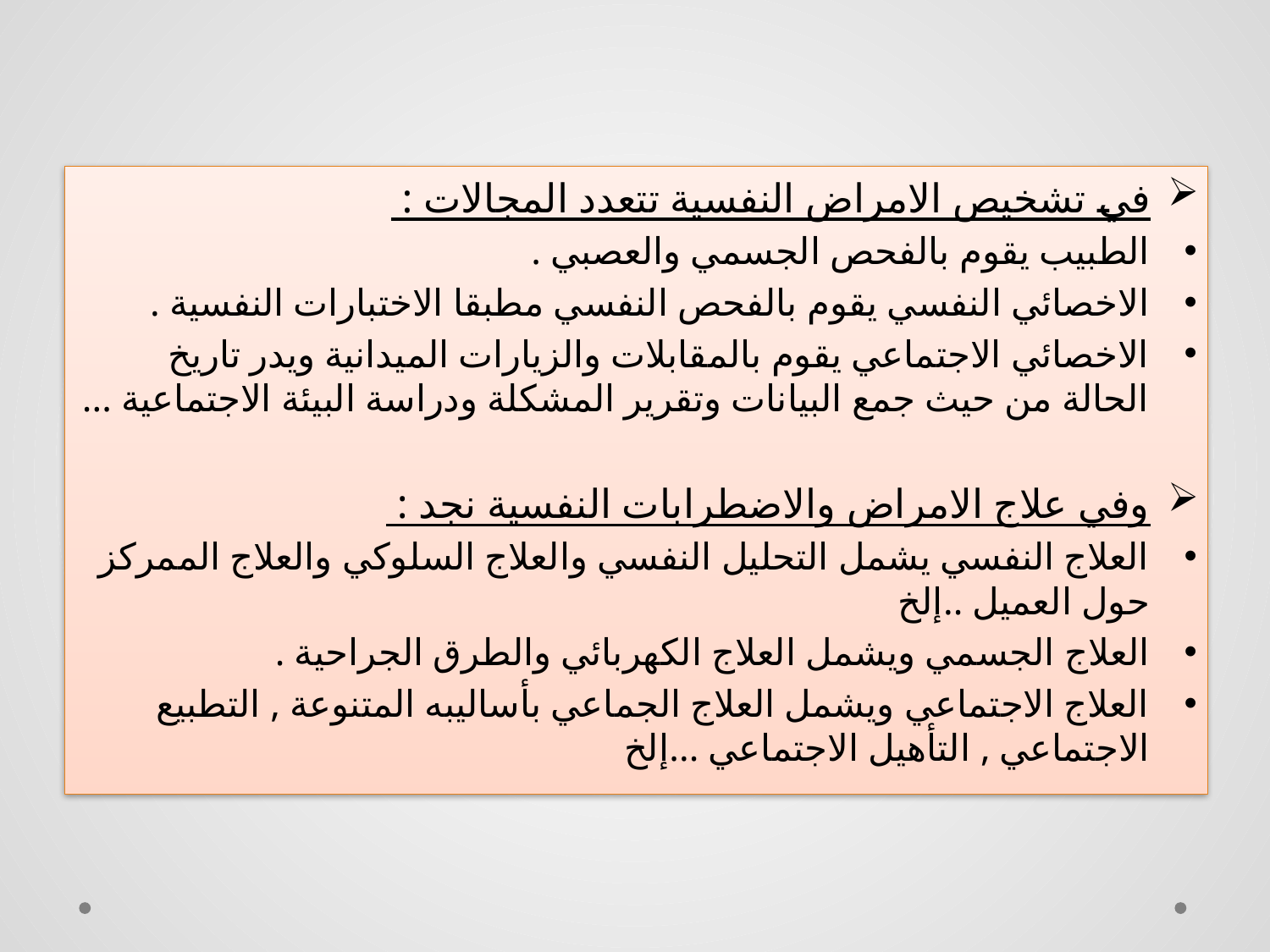

في تشخيص الامراض النفسية تتعدد المجالات :
الطبيب يقوم بالفحص الجسمي والعصبي .
الاخصائي النفسي يقوم بالفحص النفسي مطبقا الاختبارات النفسية .
الاخصائي الاجتماعي يقوم بالمقابلات والزيارات الميدانية ويدر تاريخ الحالة من حيث جمع البيانات وتقرير المشكلة ودراسة البيئة الاجتماعية ...

وفي علاج الامراض والاضطرابات النفسية نجد :
العلاج النفسي يشمل التحليل النفسي والعلاج السلوكي والعلاج الممركز حول العميل ..إلخ
العلاج الجسمي ويشمل العلاج الكهربائي والطرق الجراحية .
العلاج الاجتماعي ويشمل العلاج الجماعي بأساليبه المتنوعة , التطبيع الاجتماعي , التأهيل الاجتماعي ...إلخ